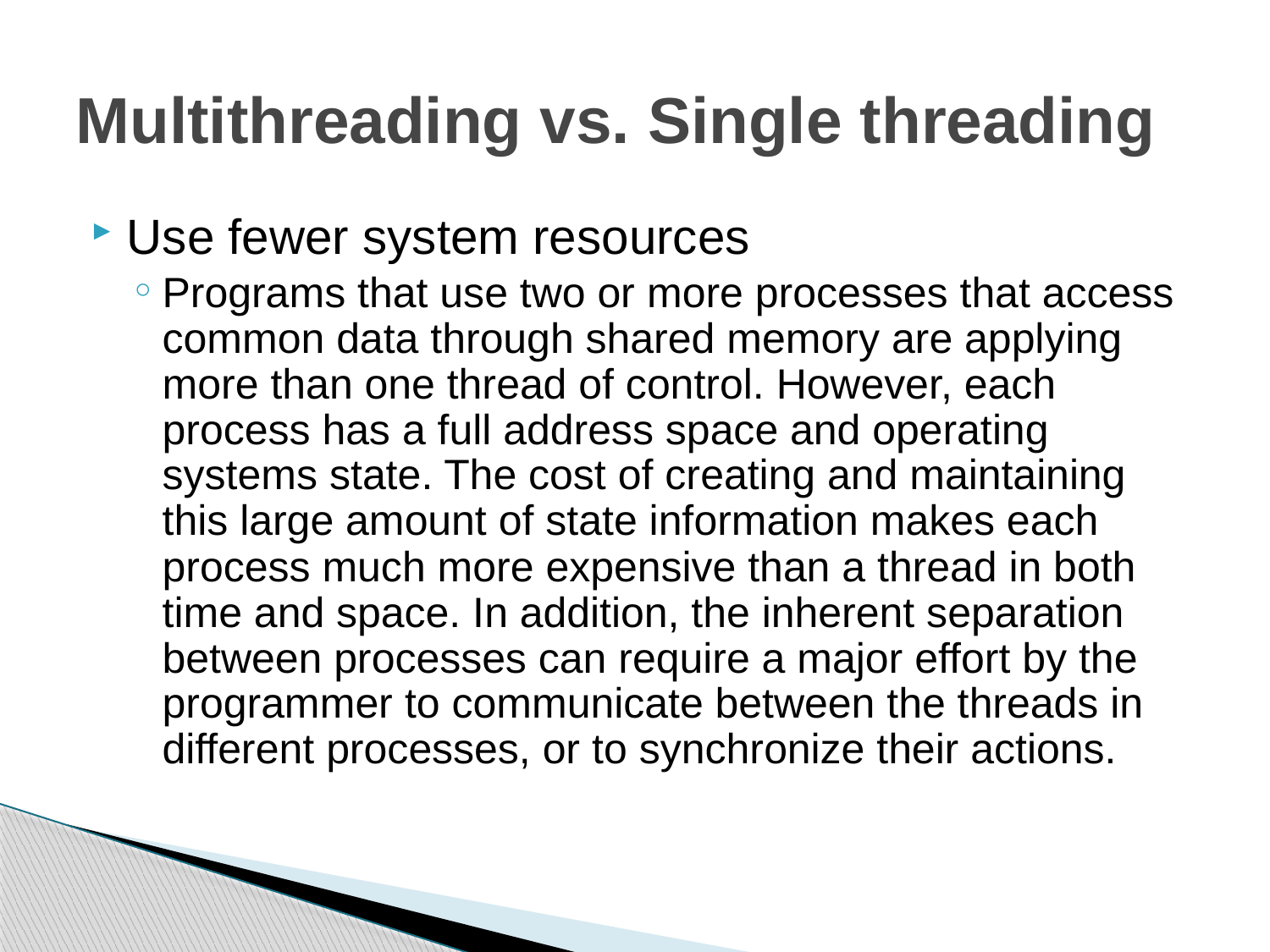

# Multithreading vs. Single threading
Use fewer system resources
Programs that use two or more processes that access common data through shared memory are applying more than one thread of control. However, each process has a full address space and operating systems state. The cost of creating and maintaining this large amount of state information makes each process much more expensive than a thread in both time and space. In addition, the inherent separation between processes can require a major effort by the programmer to communicate between the threads in different processes, or to synchronize their actions.